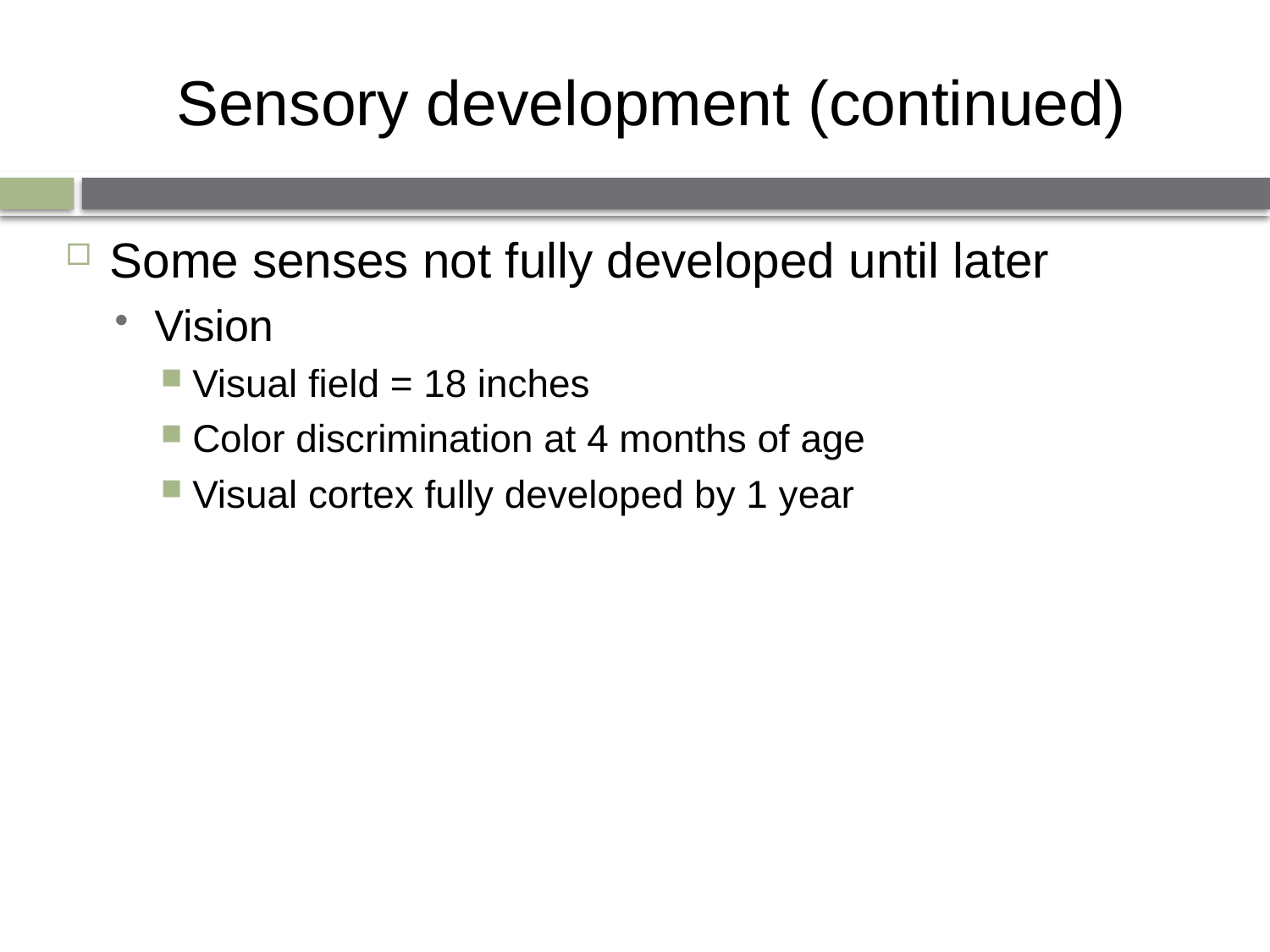

# Sensory development (continued)
Some senses not fully developed until later
Vision
Visual field = 18 inches
Color discrimination at 4 months of age
Visual cortex fully developed by 1 year